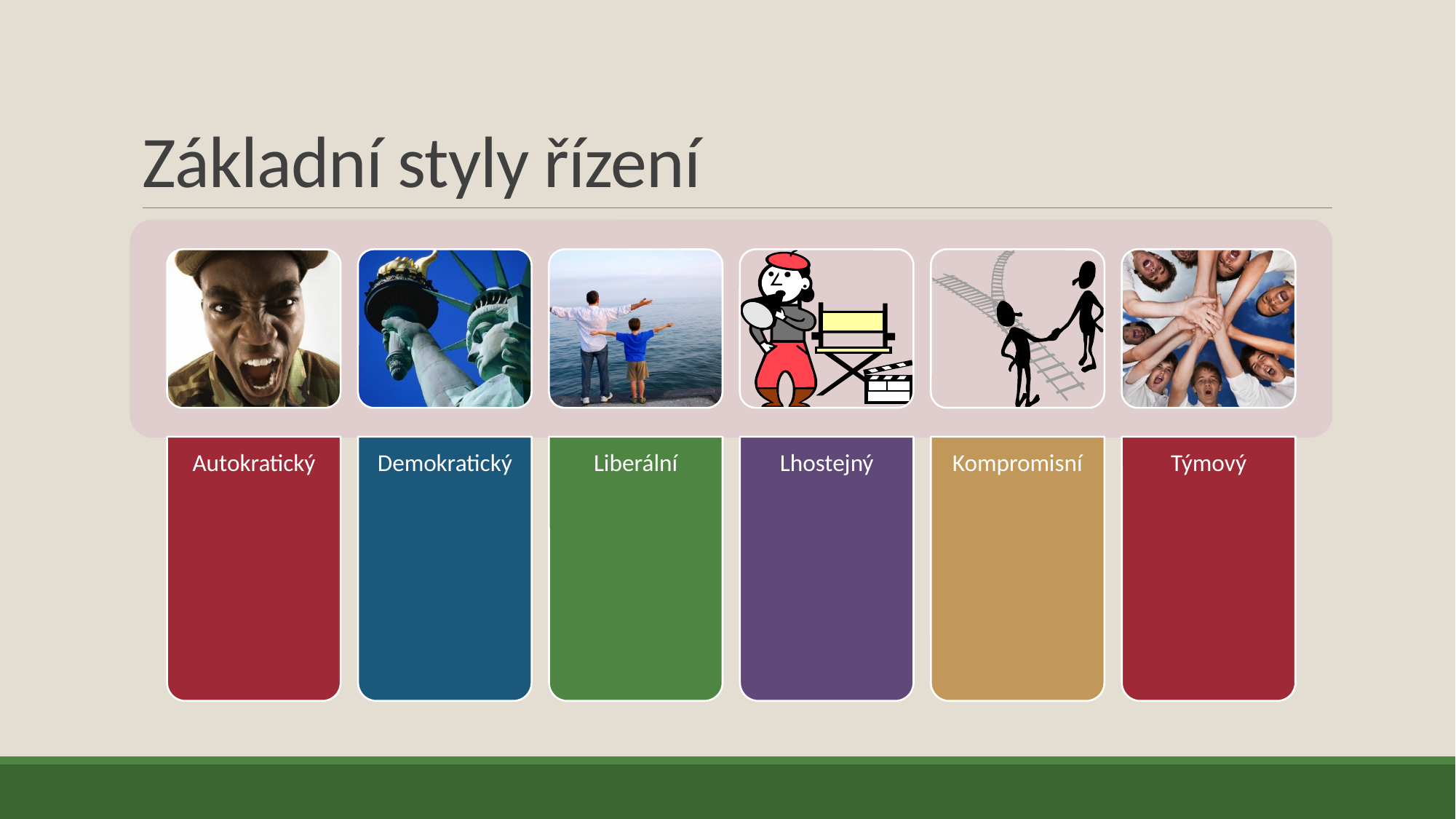

# Základní styly řízení
Autokratický
Demokratický
Liberální
Lhostejný
Kompromisní
Týmový